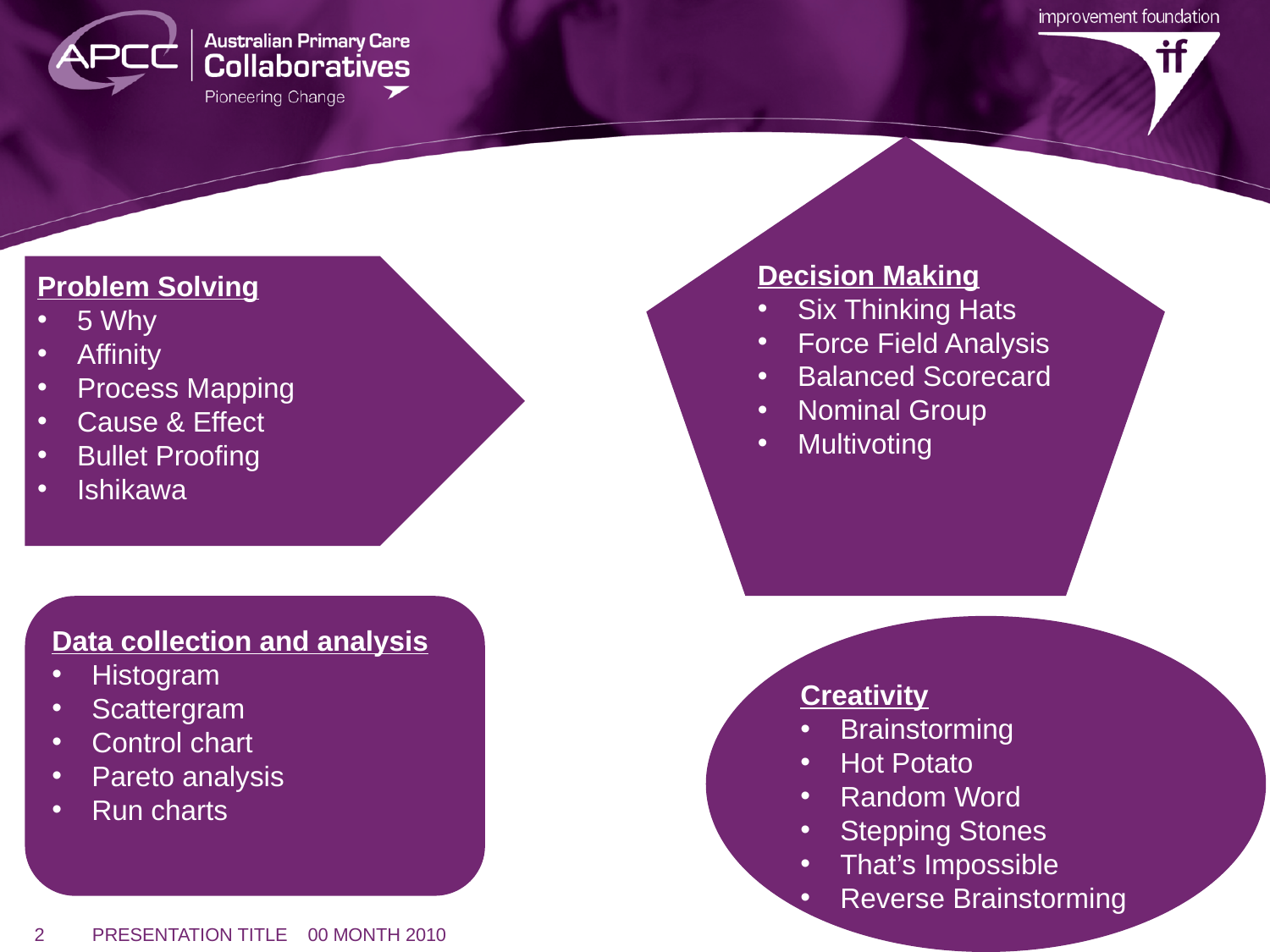

Decision Making
Six Thinking Hats
Force Field Analysis
Balanced Scorecard
Nominal Group
Multivoting

Problem Solving
5 Why
Affinity
Process Mapping
Cause & Effect
Bullet Proofing
Ishikawa

Data collection and analysis
Histogram
Scattergram
Control chart
Pareto analysis
Run charts
Creativity
Brainstorming
Hot Potato
Random Word
Stepping Stones
That’s Impossible
Reverse Brainstorming
2
PRESENTATION TITLE    00 MONTH 2010